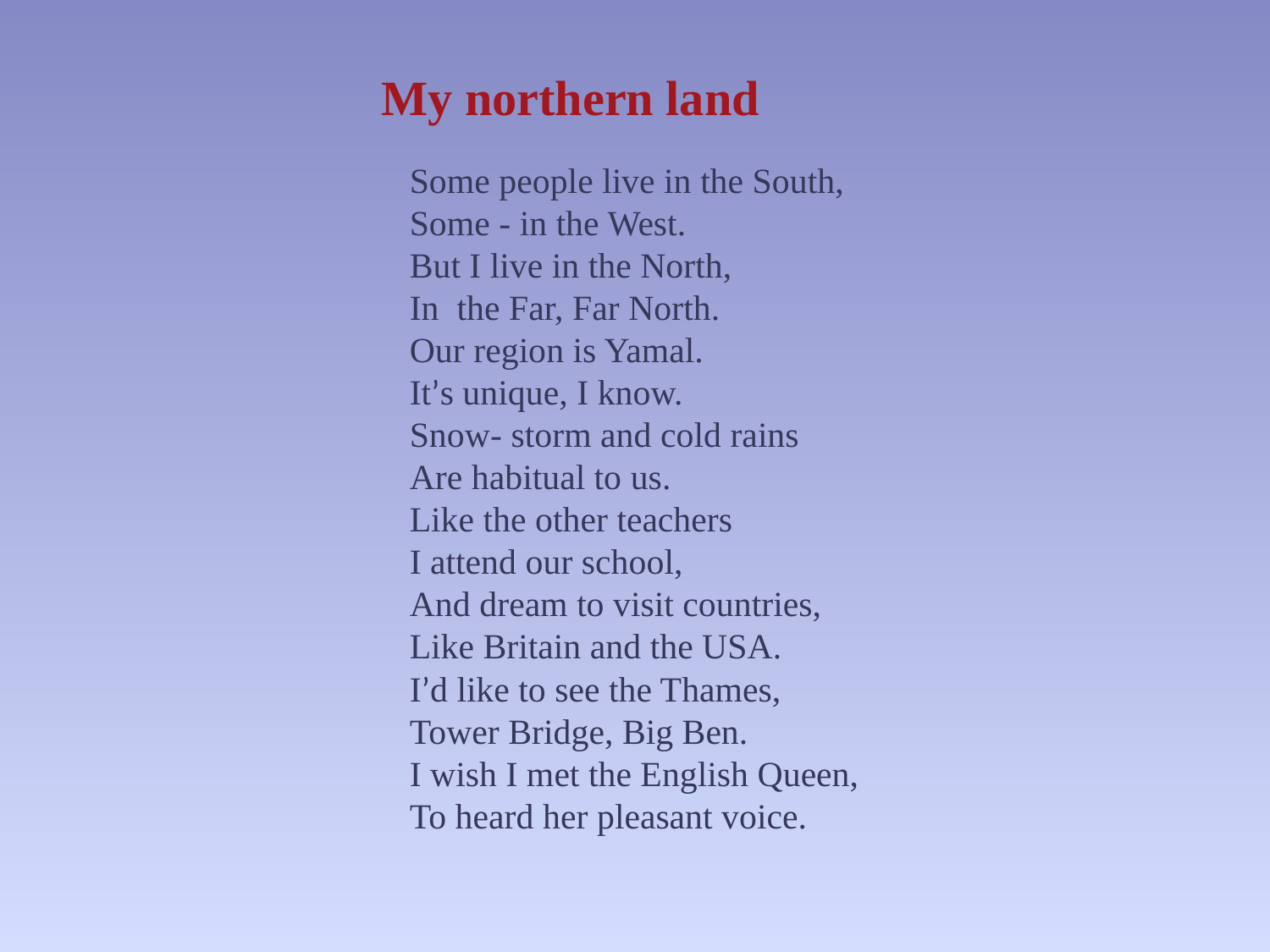

My northern land
Some people live in the South,
Some - in the West.
But I live in the North,
In  the Far, Far North.
Our region is Yamal.
It’s unique, I know.
Snow- storm and cold rains
Are habitual to us.
Like the other teachers
I attend our school,
And dream to visit countries,
Like Britain and the USA.
I’d like to see the Thames,
Tower Bridge, Big Ben.
I wish I met the English Queen,
To heard her pleasant voice.